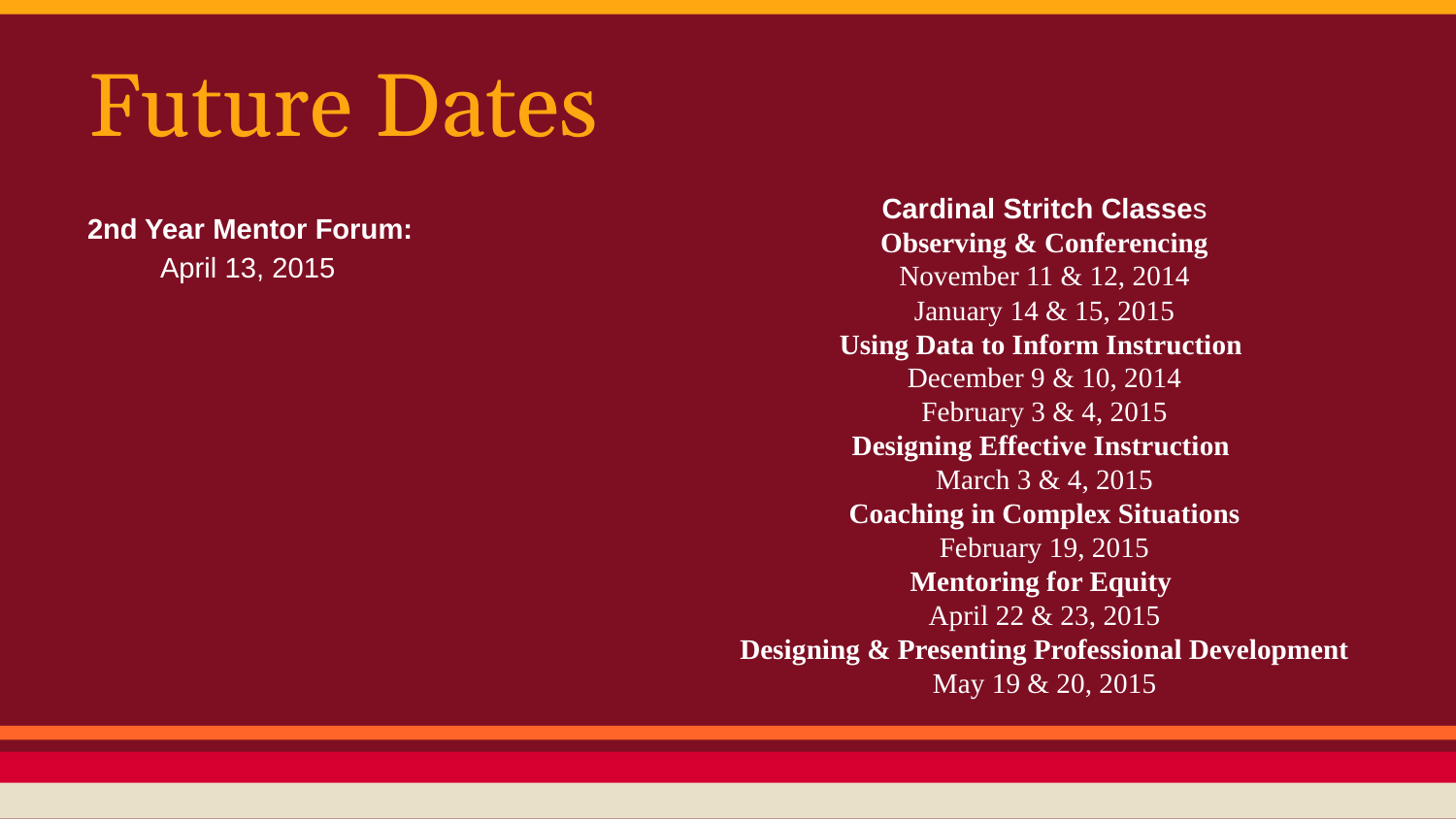

# Future Dates
Cardinal Stritch Classes
Observing & Conferencing
November 11 & 12, 2014
January 14 & 15, 2015
Using Data to Inform Instruction
December 9 & 10, 2014
February 3 & 4, 2015
Designing Effective Instruction
March 3 & 4, 2015
Coaching in Complex Situations
February 19, 2015
Mentoring for Equity
April 22 & 23, 2015
Designing & Presenting Professional Development
May 19 & 20, 2015
2nd Year Mentor Forum:
April 13, 2015